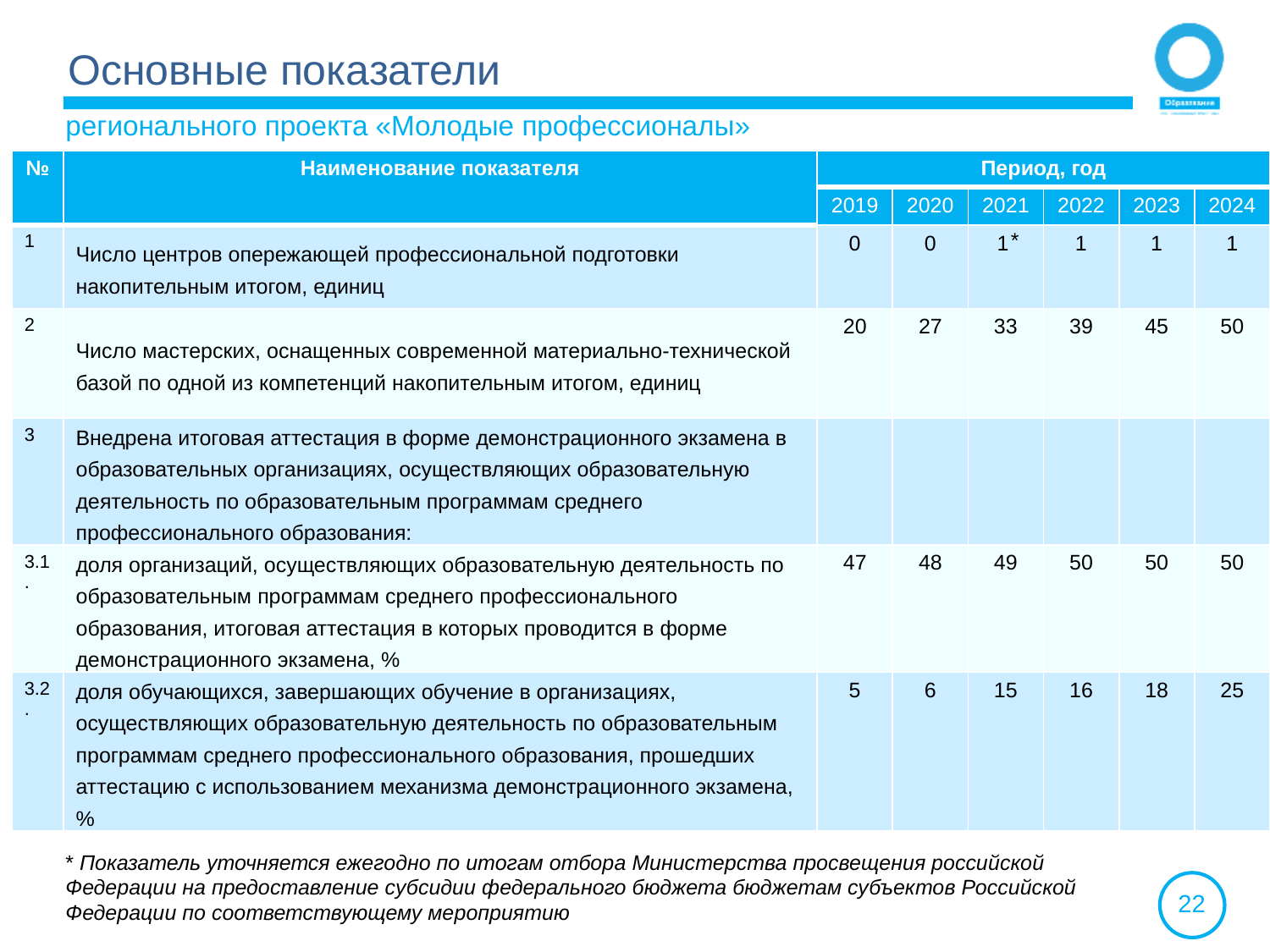

Основные показатели
регионального проекта «Молодые профессионалы»
| № | Наименование показателя | Период, год |  |  |  |  |  |
| --- | --- | --- | --- | --- | --- | --- | --- |
|  |  | 2019 | 2020 | 2021 | 2022 | 2023 | 2024 |
| 1 | Число центров опережающей профессиональной подготовки накопительным итогом, единиц | 0 | 0 | 1 ⃰ | 1 | 1 | 1 |
| 2 | Число мастерских, оснащенных современной материально-технической базой по одной из компетенций накопительным итогом, единиц | 20 | 27 | 33 | 39 | 45 | 50 |
| 3 | Внедрена итоговая аттестация в форме демонстрационного экзамена в образовательных организациях, осуществляющих образовательную деятельность по образовательным программам среднего профессионального образования: |  |  |  |  |  |  |
| 3.1. | доля организаций, осуществляющих образовательную деятельность по образовательным программам среднего профессионального образования, итоговая аттестация в которых проводится в форме демонстрационного экзамена, % | 47 | 48 | 49 | 50 | 50 | 50 |
| 3.2. | доля обучающихся, завершающих обучение в организациях, осуществляющих образовательную деятельность по образовательным программам среднего профессионального образования, прошедших аттестацию с использованием механизма демонстрационного экзамена, % | 5 | 6 | 15 | 16 | 18 | 25 |

* Показатель уточняется ежегодно по итогам отбора Министерства просвещения российской Федерации на предоставление субсидии федерального бюджета бюджетам субъектов Российской Федерации по соответствующему мероприятию